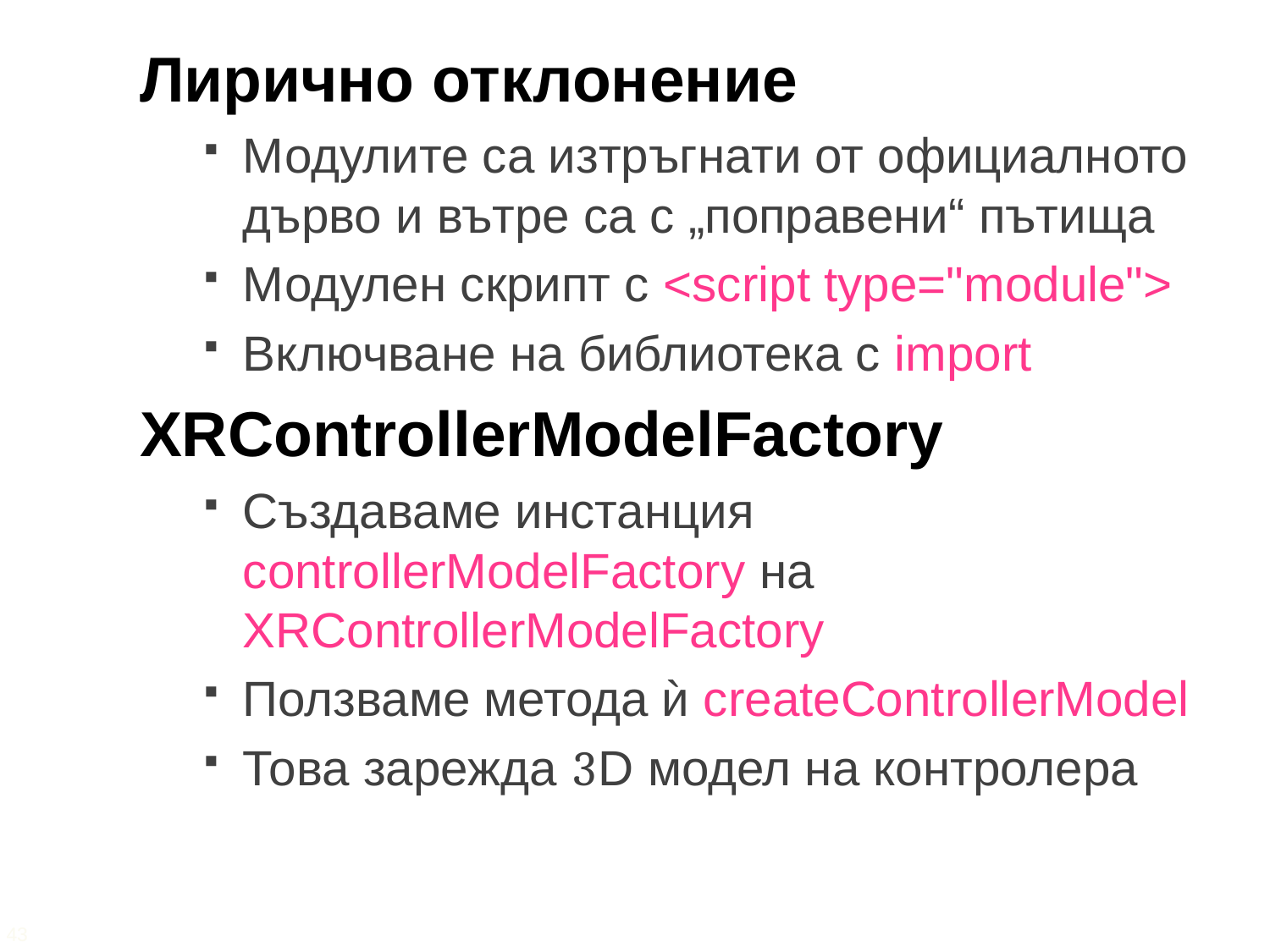

Лирично отклонение
Модулите са изтръгнати от официалното дърво и вътре са с „поправени“ пътища
Модулен скрипт с <script type="module">
Включване на библиотека с import
XRControllerModelFactory
Създаваме инстанция controllerModelFactory на XRControllerModelFactory
Ползваме метода ѝ createControllerModel
Това зарежда 3D модел на контролера